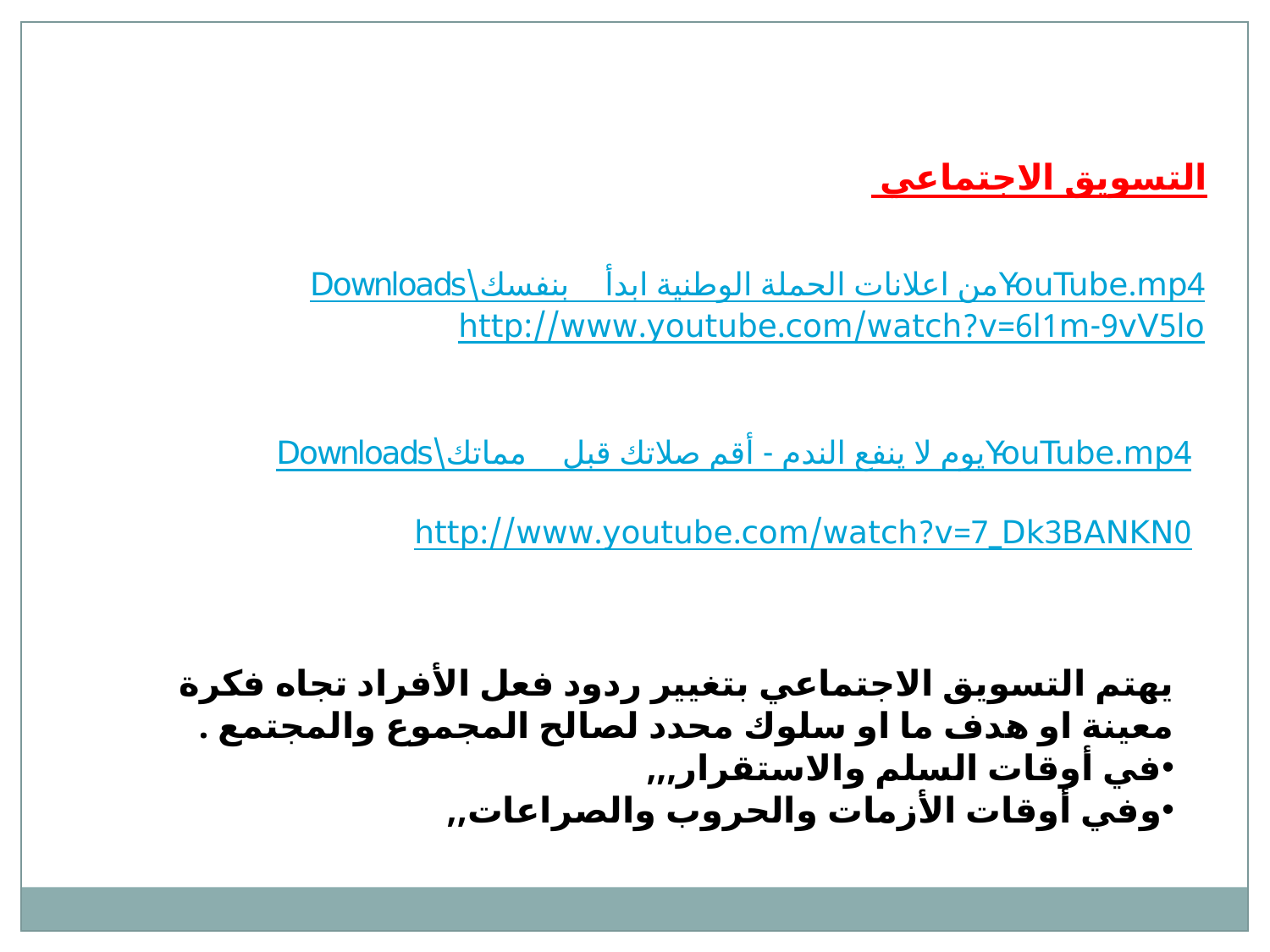

التسويق الاجتماعي

Downloads\من اعلانات الحملة الوطنية ابدأ بنفسك - YouTube.mp4
http://www.youtube.com/watch?v=6l1m-9vV5lo

Downloads\يوم لا ينفع الندم - أقم صلاتك قبل مماتك - YouTube.mp4

http://www.youtube.com/watch?v=7_Dk3BANKN0

يهتم التسويق الاجتماعي بتغيير ردود فعل الأفراد تجاه فكرة معينة او هدف ما او سلوك محدد لصالح المجموع والمجتمع .
في أوقات السلم والاستقرار,,,
وفي أوقات الأزمات والحروب والصراعات,,